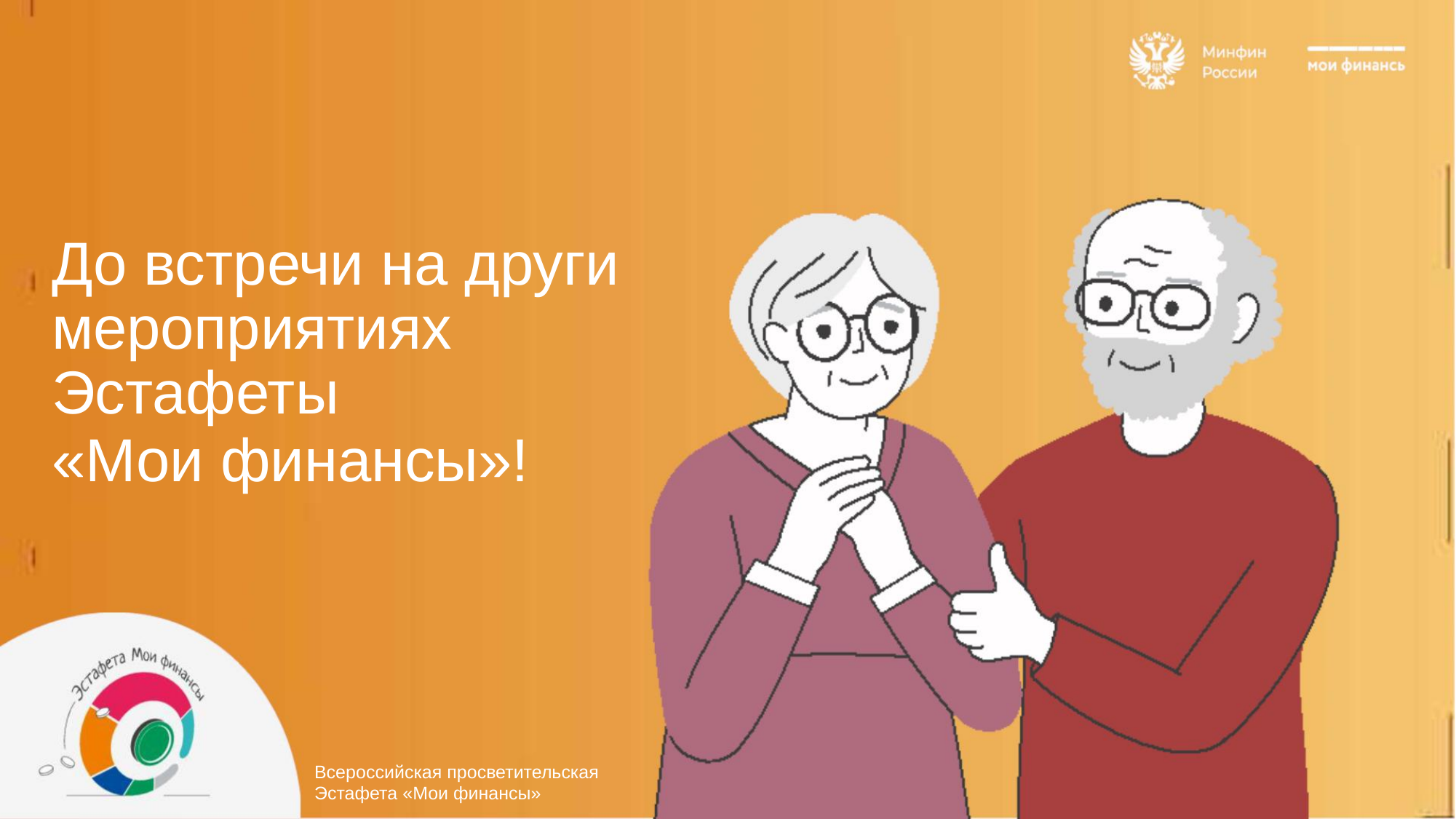

До встречи на други
мероприятиях
Эстафеты
«Мои финансы»!
Всероссийская просветительская
Эстафета «Мои финансы»